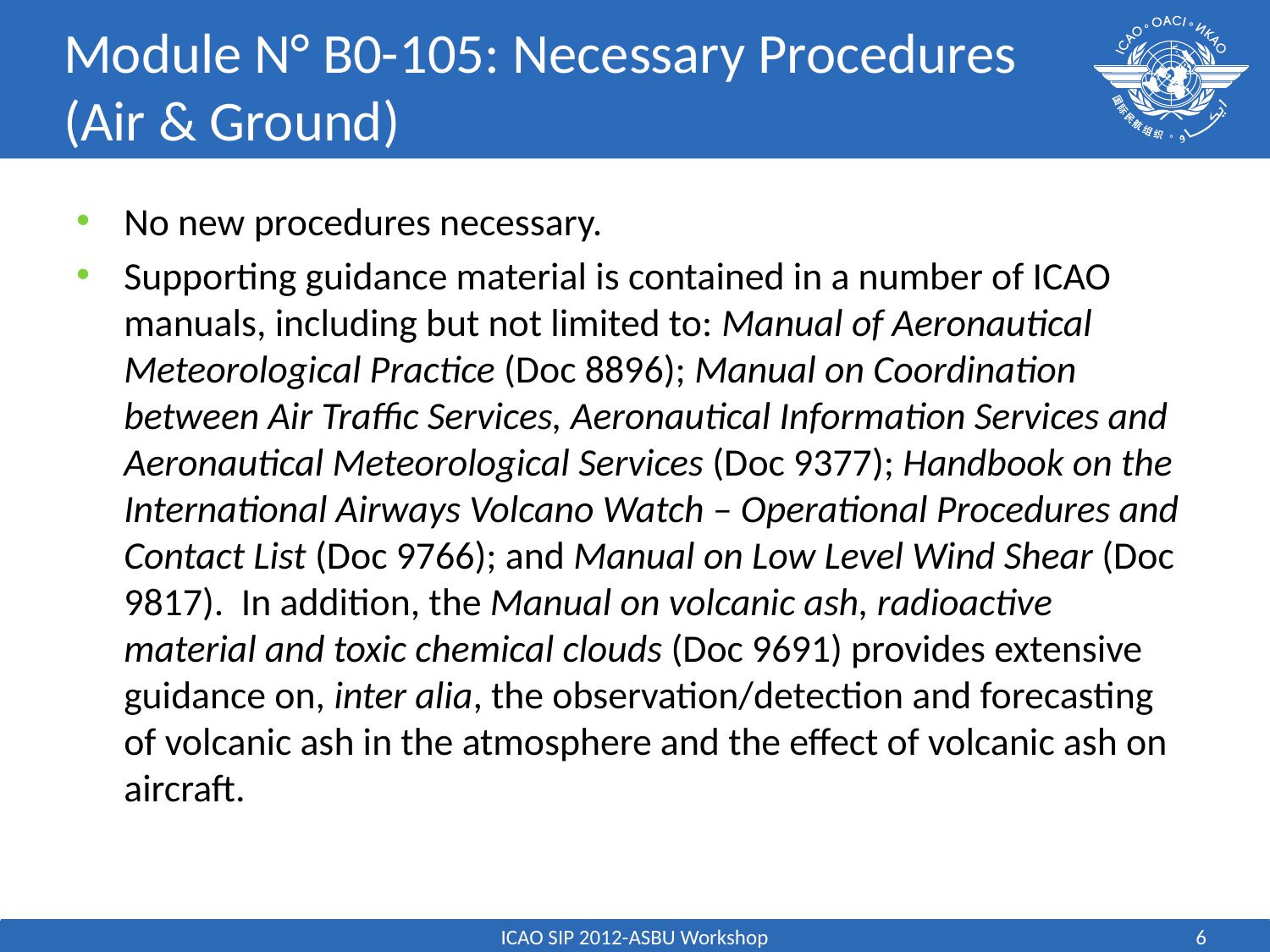

# Module N° B0-105: Necessary Procedures (Air & Ground)
No new procedures necessary.
Supporting guidance material is contained in a number of ICAO manuals, including but not limited to: Manual of Aeronautical Meteorological Practice (Doc 8896); Manual on Coordination between Air Traffic Services, Aeronautical Information Services and Aeronautical Meteorological Services (Doc 9377); Handbook on the International Airways Volcano Watch – Operational Procedures and Contact List (Doc 9766); and Manual on Low Level Wind Shear (Doc 9817).  In addition, the Manual on volcanic ash, radioactive material and toxic chemical clouds (Doc 9691) provides extensive guidance on, inter alia, the observation/detection and forecasting of volcanic ash in the atmosphere and the effect of volcanic ash on aircraft.

ICAO SIP 2012-ASBU Workshop
6